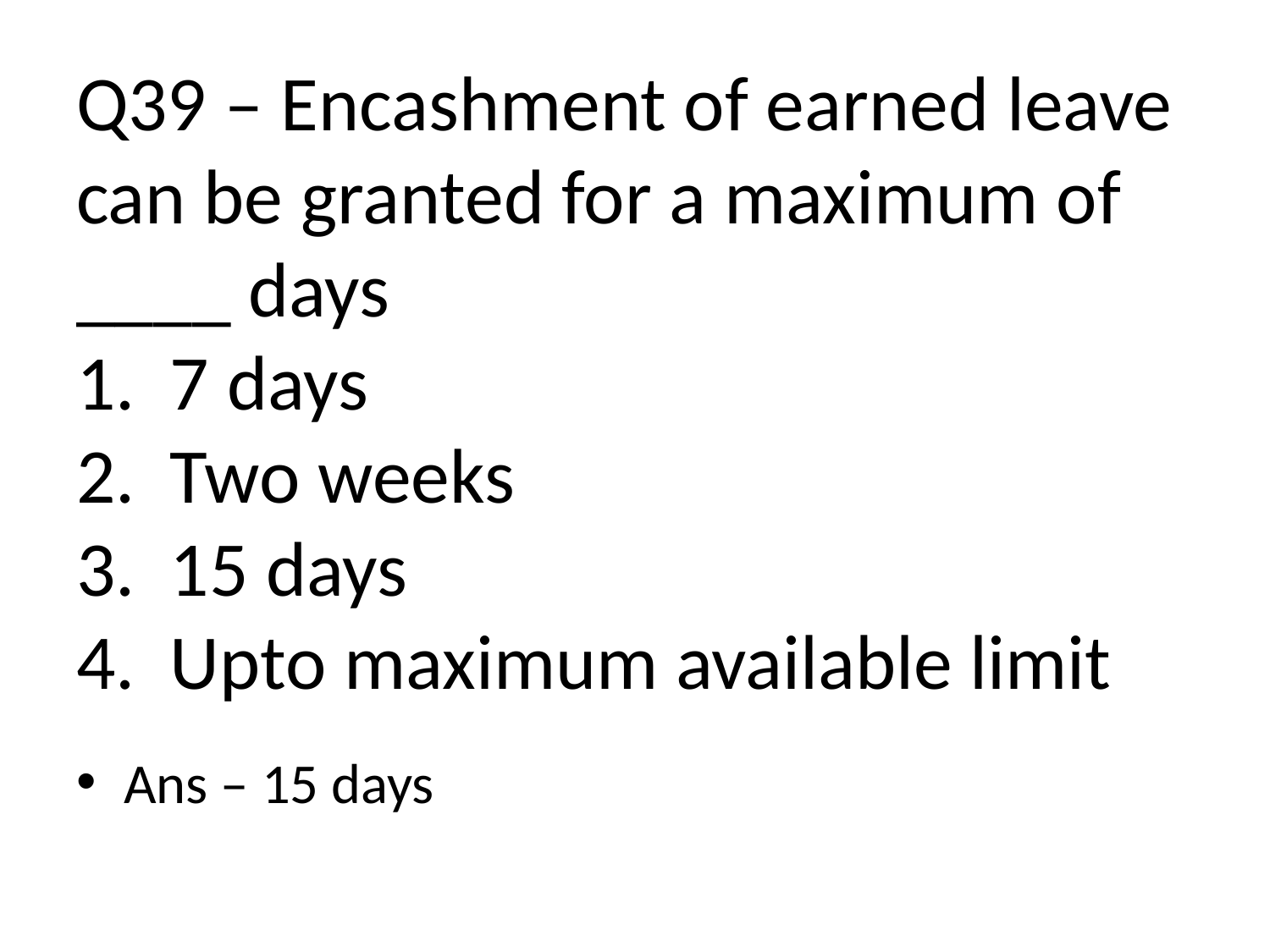

# Q39 – Encashment of earned leave can be granted for a maximum of ____ days 1.  7 days 2.  Two weeks 3.  15 days 4.  Upto maximum available limit
Ans – 15 days